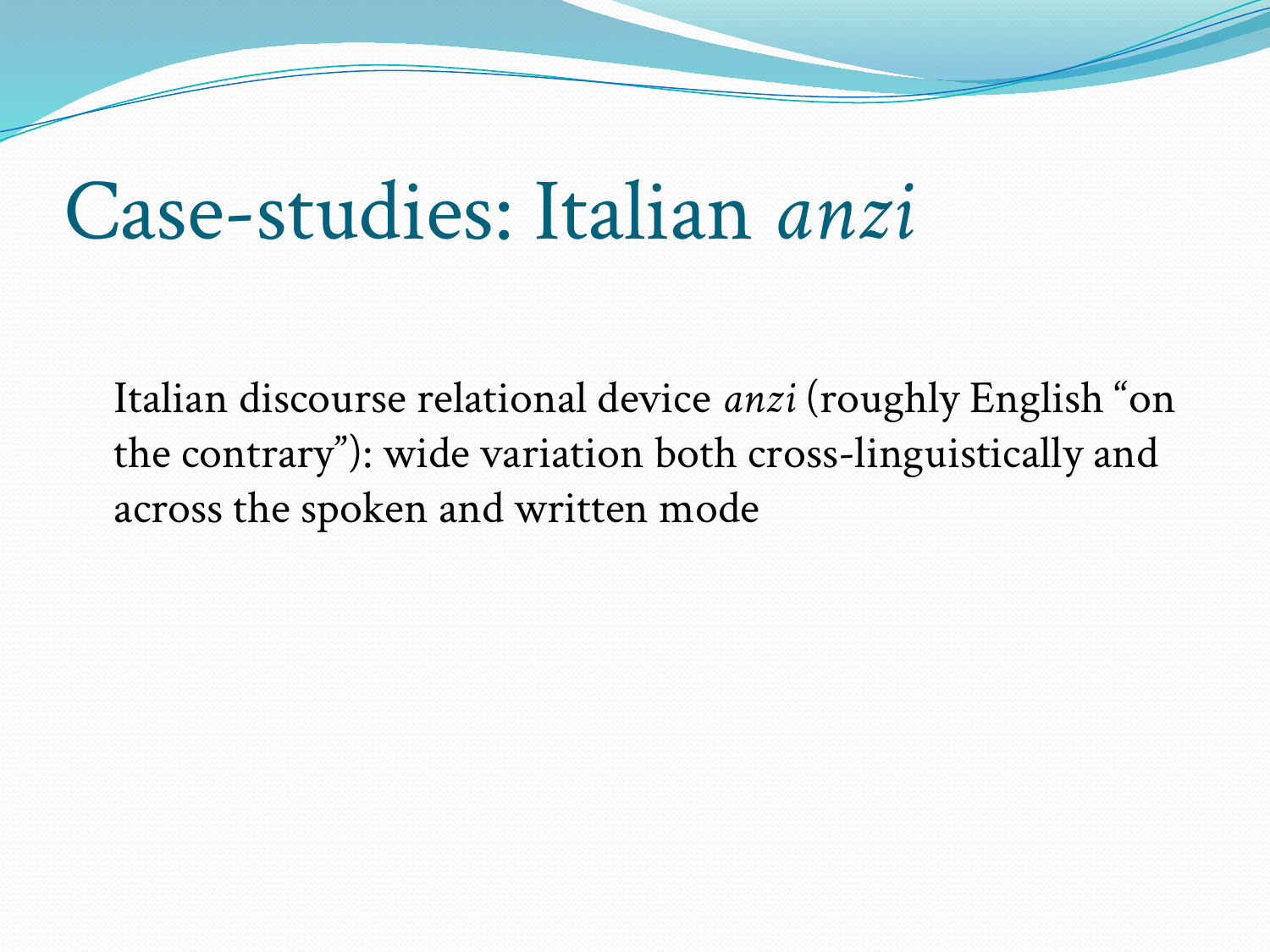

# Case-studies: Italian anzi

	Italian discourse relational device anzi (roughly English “on the contrary”): wide variation both cross-linguistically and across the spoken and written mode